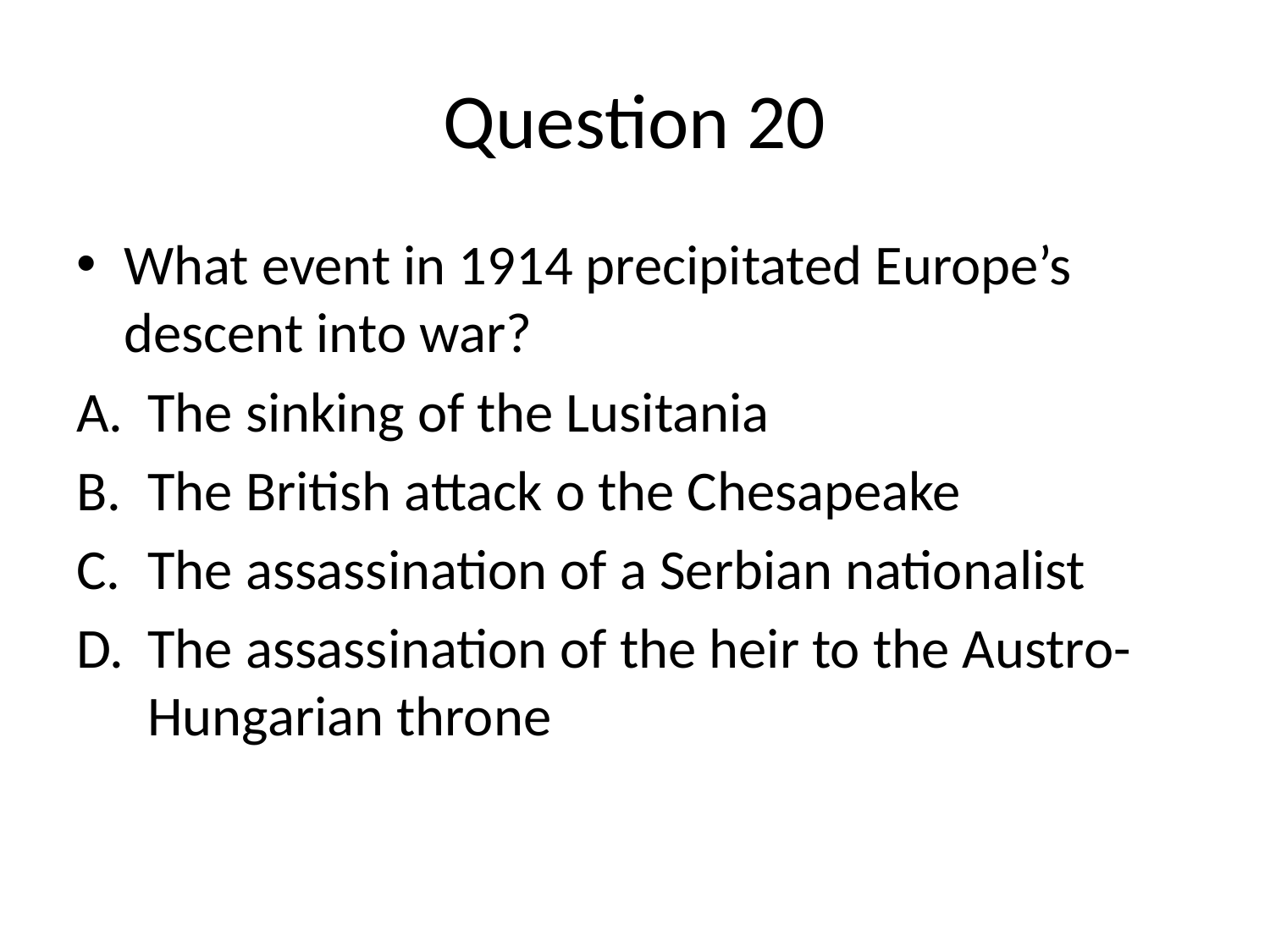

# Question 20
What event in 1914 precipitated Europe’s descent into war?
The sinking of the Lusitania
The British attack o the Chesapeake
The assassination of a Serbian nationalist
The assassination of the heir to the Austro-Hungarian throne